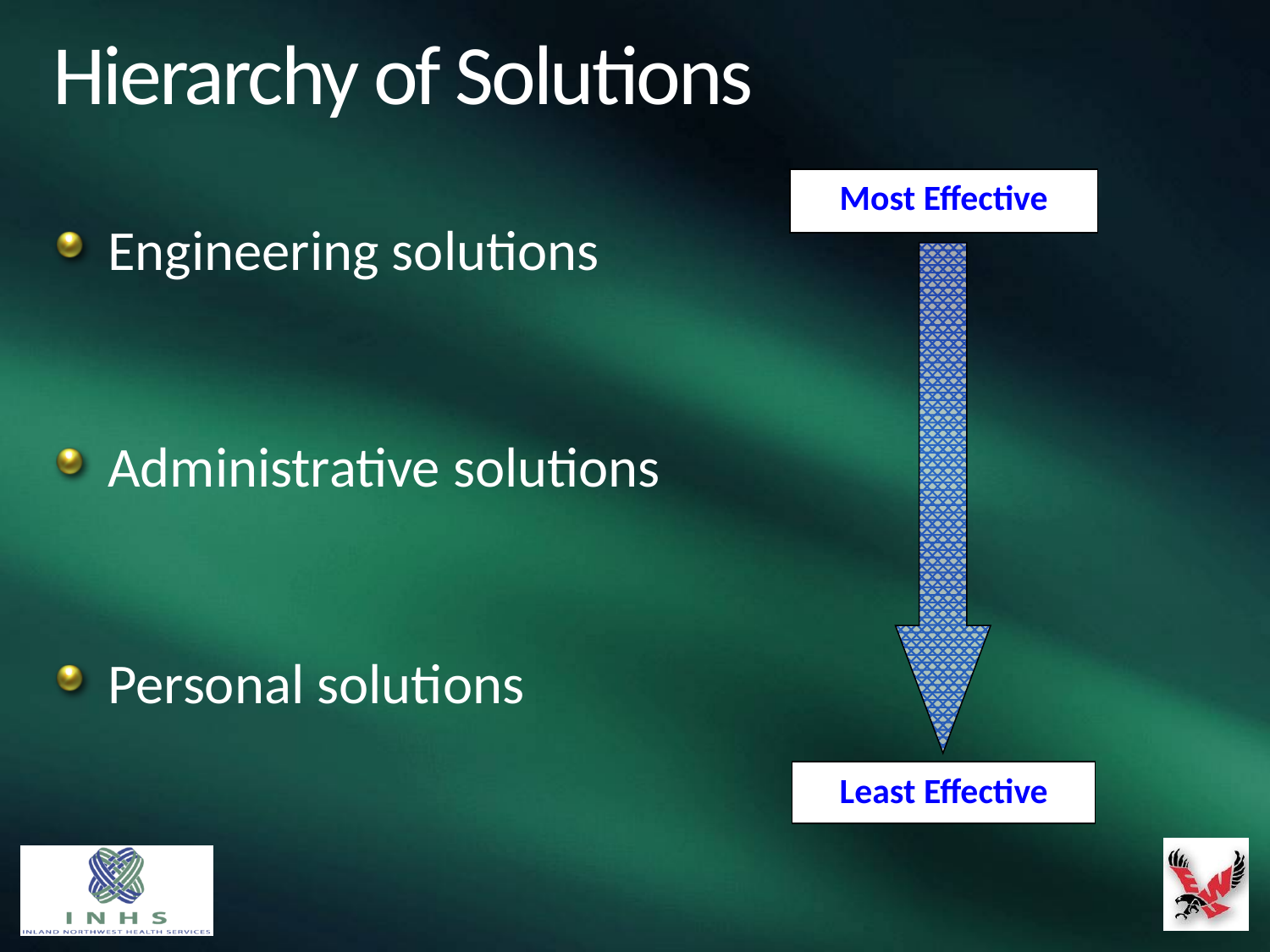

# Hierarchy of Solutions
Most Effective
Engineering solutions

Administrative solutions

Personal solutions

Least Effective